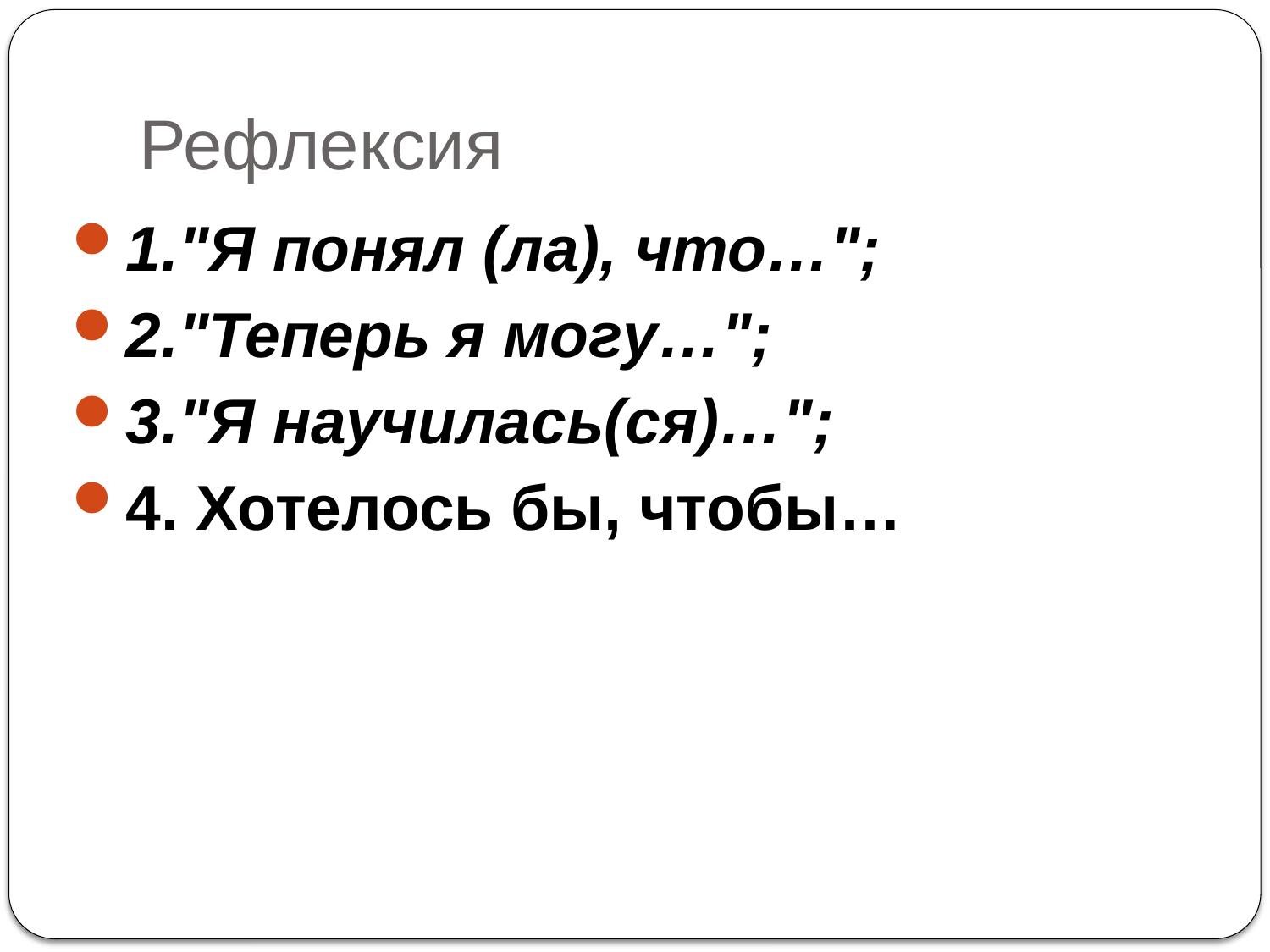

# Рефлексия
1."Я понял (ла), что…";
2."Теперь я могу…";
3."Я научилась(ся)…";
4. Хотелось бы, чтобы…